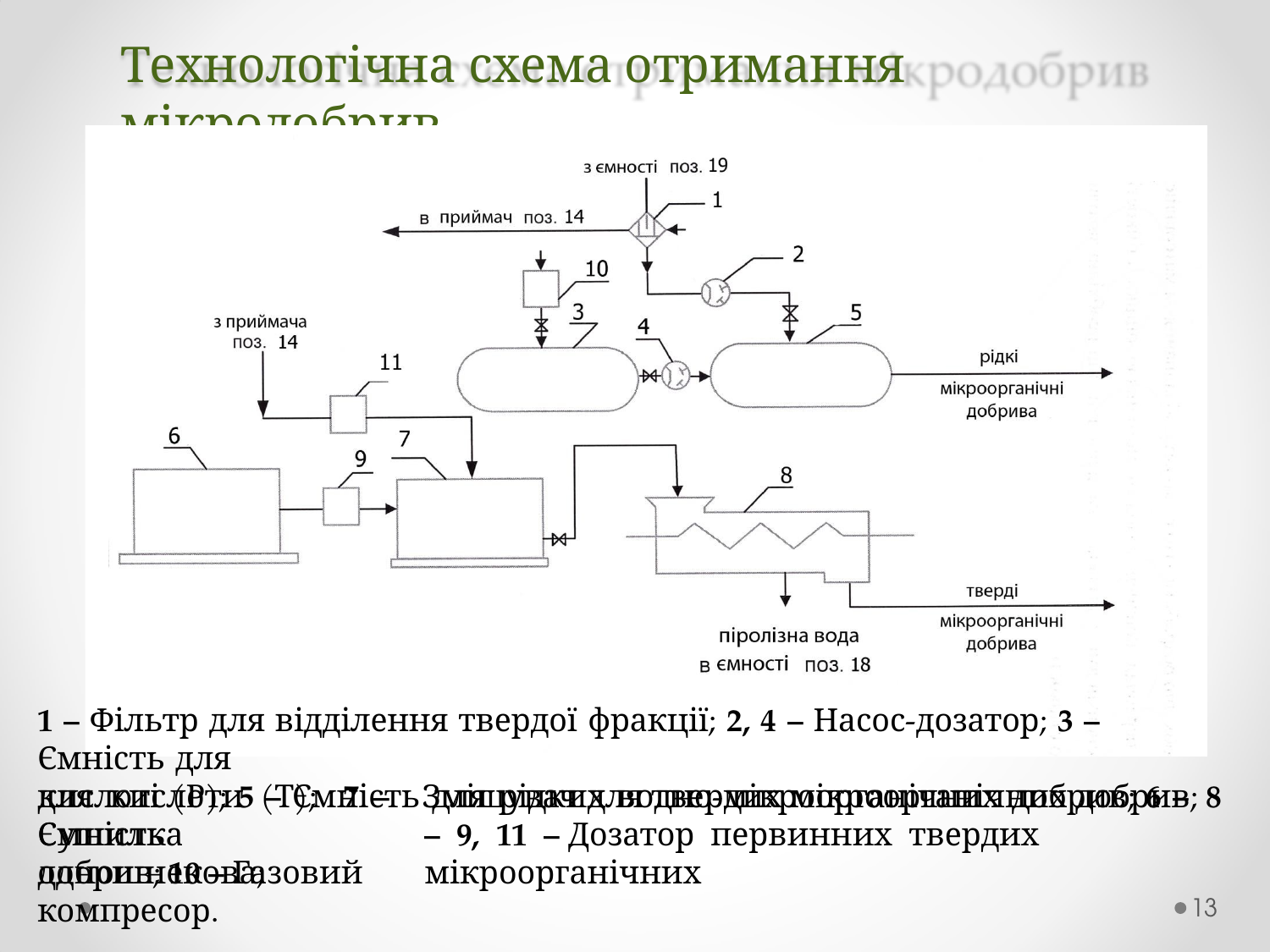

# Технологічна схема отримання мікродобрив

1 – Фільтр для відділення твердої фракції; 2, 4 – Насос-дозатор; 3 – Ємність для
кислоті (Р); 5 – Ємність для рідких водно-мікроорганічних добрив; 6 – Ємність
для  кислоти  (Т);	7 –
Сушилка одношнекова;
Змішувач для твердих мікроорганічних добрив; 8 –  9,  11  – Дозатор  первинних  твердих мікроорганічних
добрив; 10 – Газовий компресор.
13